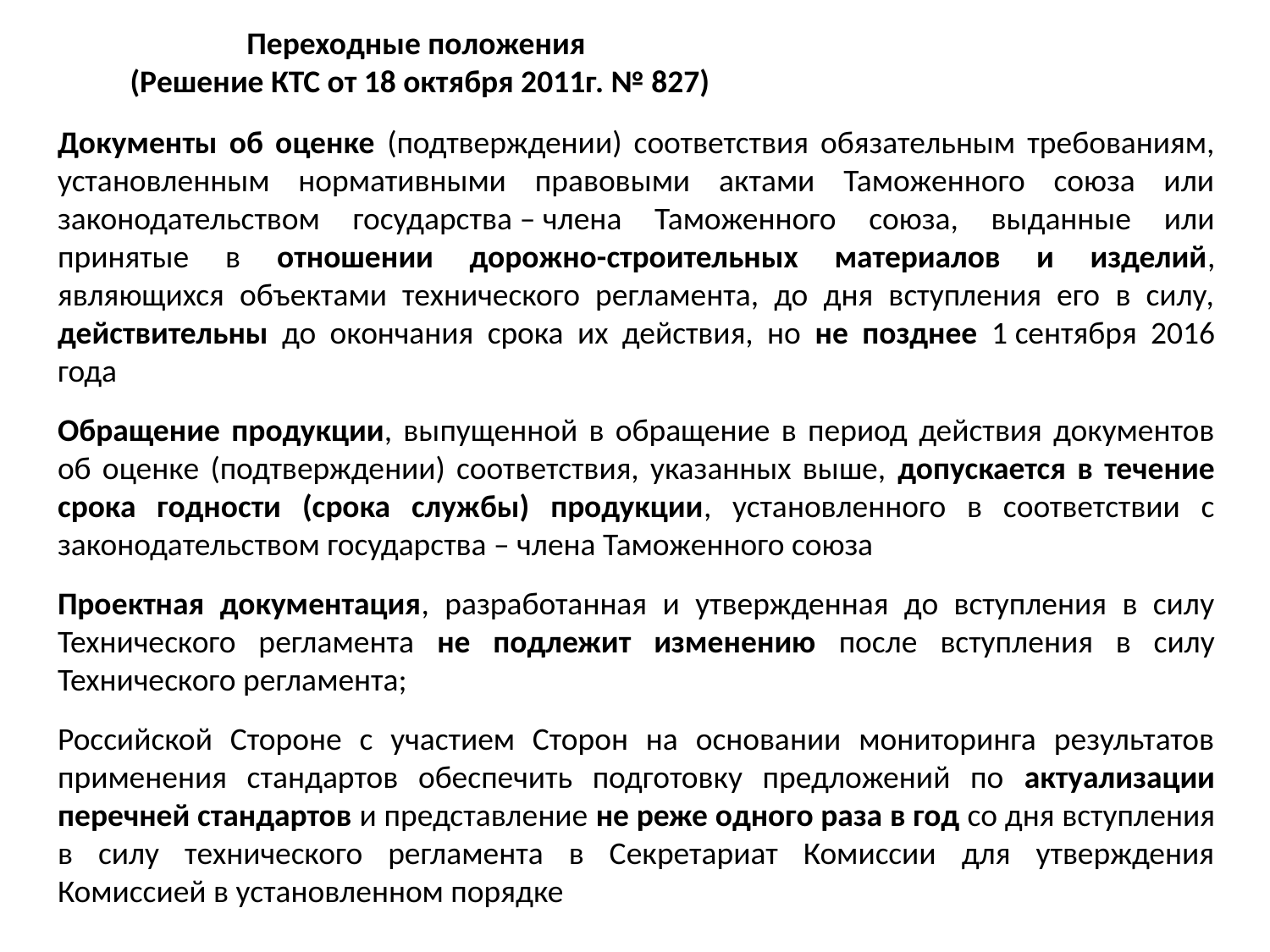

# Переходные положения (Решение КТС от 18 октября 2011г. № 827)
Документы об оценке (подтверждении) соответствия обязательным требованиям, установленным нормативными правовыми актами Таможенного союза или законодательством государства – члена Таможенного союза, выданные или принятые в отношении дорожно-строительных материалов и изделий, являющихся объектами технического регламента, до дня вступления его в силу, действительны до окончания срока их действия, но не позднее 1 сентября 2016 года
Обращение продукции, выпущенной в обращение в период действия документов об оценке (подтверждении) соответствия, указанных выше, допускается в течение срока годности (срока службы) продукции, установленного в соответствии с законодательством государства – члена Таможенного союза
Проектная документация, разработанная и утвержденная до вступления в силу Технического регламента не подлежит изменению после вступления в силу Технического регламента;
Российской Стороне с участием Сторон на основании мониторинга результатов применения стандартов обеспечить подготовку предложений по актуализации перечней стандартов и представление не реже одного раза в год со дня вступления в силу технического регламента в Секретариат Комиссии для утверждения Комиссией в установленном порядке